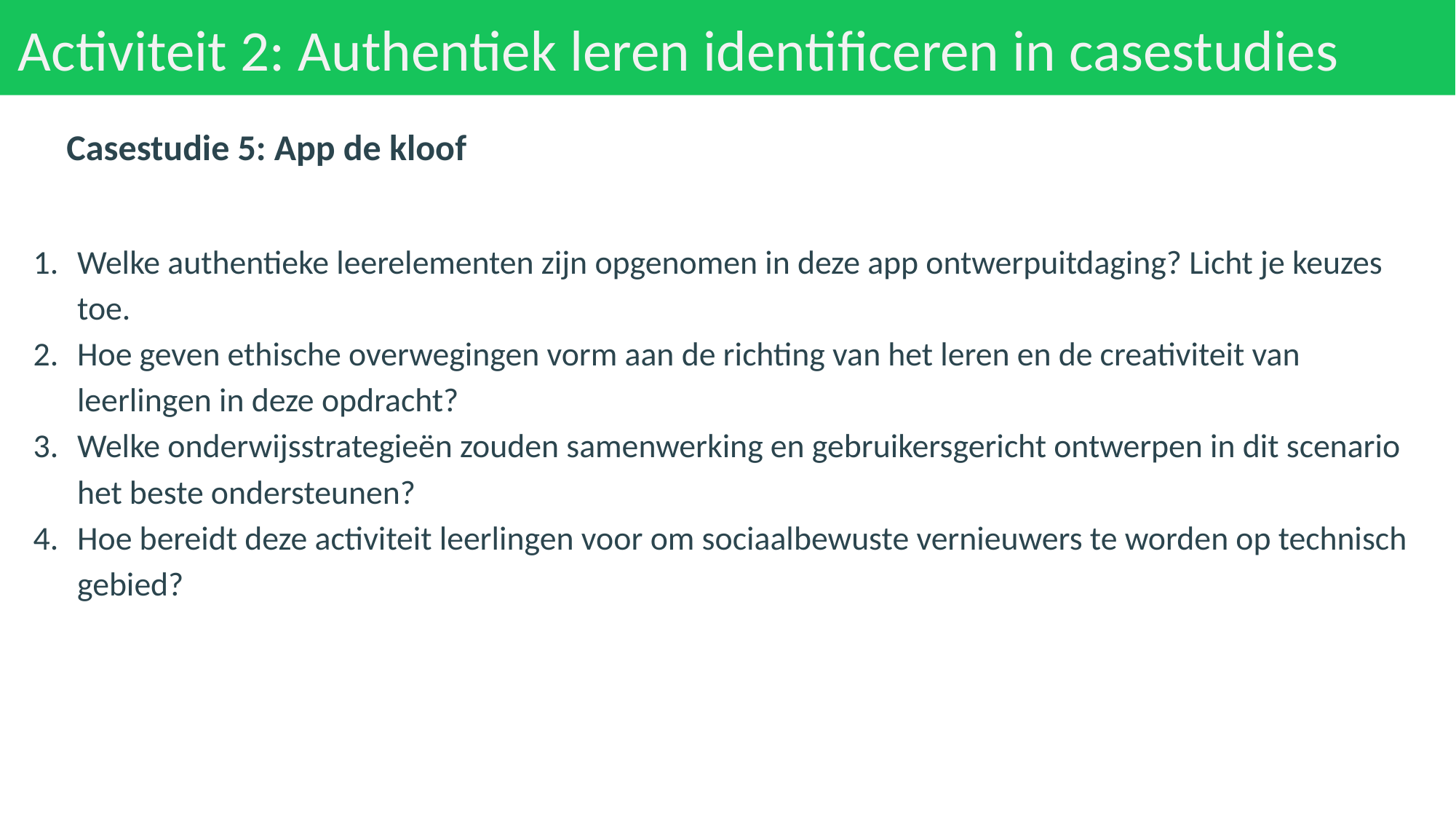

# Activiteit 2: Authentiek leren identificeren in casestudies
Casestudie 5: App de kloof

Welke authentieke leerelementen zijn opgenomen in deze app ontwerpuitdaging? Licht je keuzes toe.
Hoe geven ethische overwegingen vorm aan de richting van het leren en de creativiteit van leerlingen in deze opdracht?
Welke onderwijsstrategieën zouden samenwerking en gebruikersgericht ontwerpen in dit scenario het beste ondersteunen?
Hoe bereidt deze activiteit leerlingen voor om sociaalbewuste vernieuwers te worden op technisch gebied?